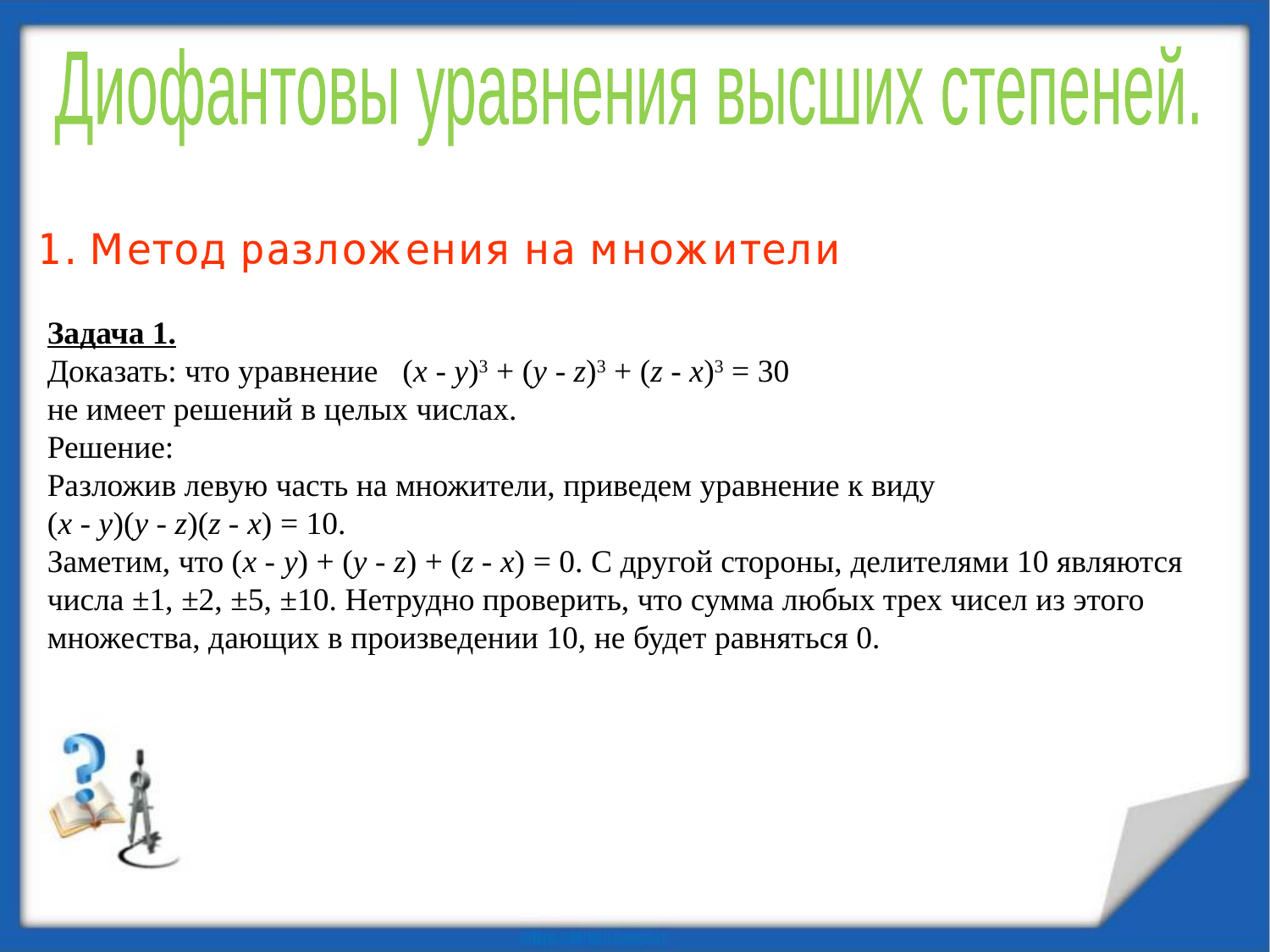

Диофантовы уравнения высших степеней.
  1. Метод разложения на множители
Задача 1.
Доказать: что уравнение   (x - y)3 + (y - z)3 + (z - x)3 = 30
не имеет решений в целых числах.
Решение:
Разложив левую часть на множители, приведем уравнение к виду
(x - y)(y - z)(z - x) = 10.
Заметим, что (x - y) + (y - z) + (z - x) = 0. С другой стороны, делителями 10 являются числа ±1, ±2, ±5, ±10. Нетрудно проверить, что сумма любых трех чисел из этого множества, дающих в произведении 10, не будет равняться 0.